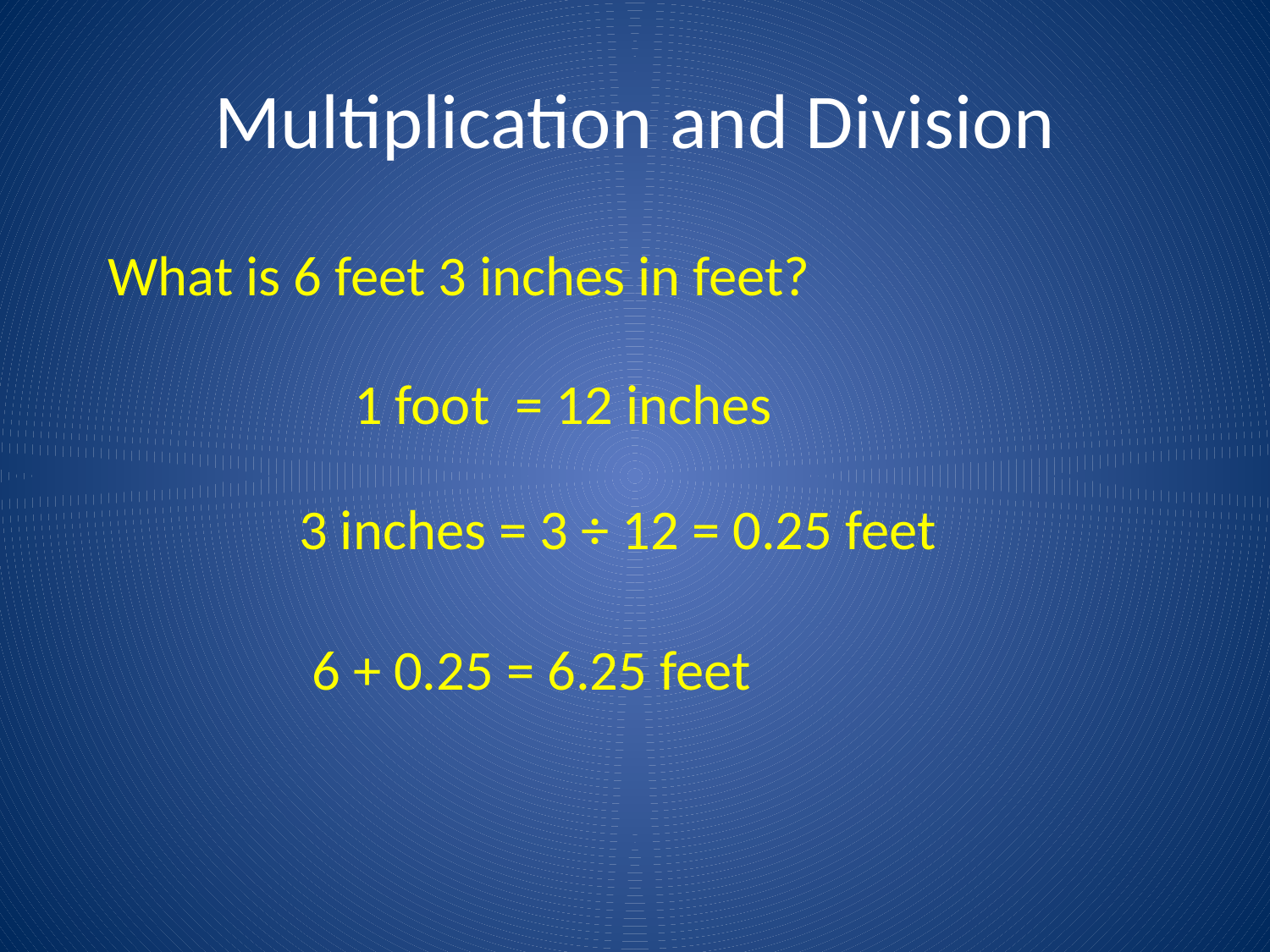

# Multiplication and Division
What is 6 feet 3 inches in feet?
1 foot  = 12 inches

3 inches = 3 ÷ 12 = 0.25 feet

6 + 0.25 = 6.25 feet